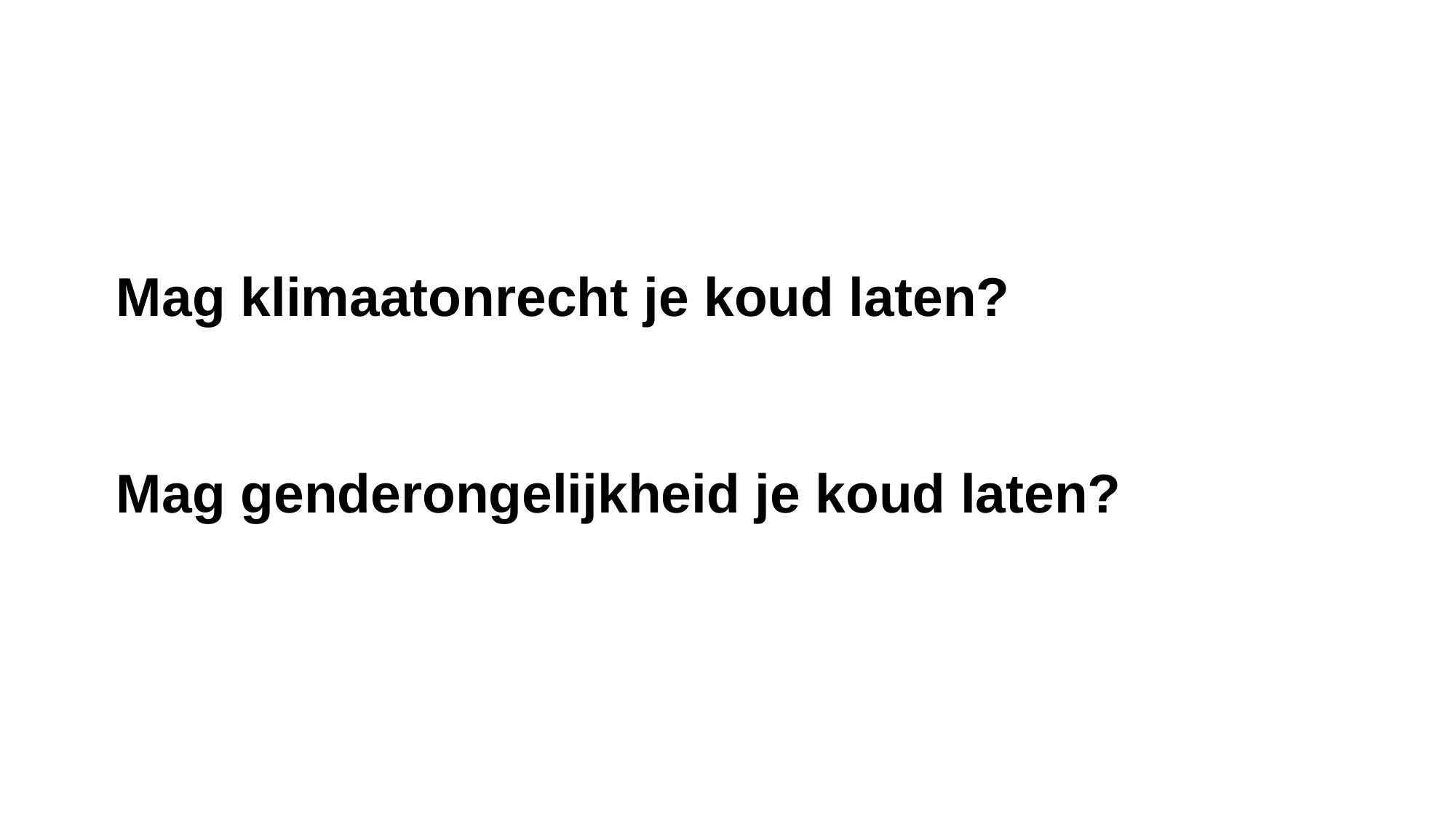

Mag klimaatonrecht je koud laten?
Mag genderongelijkheid je koud laten?